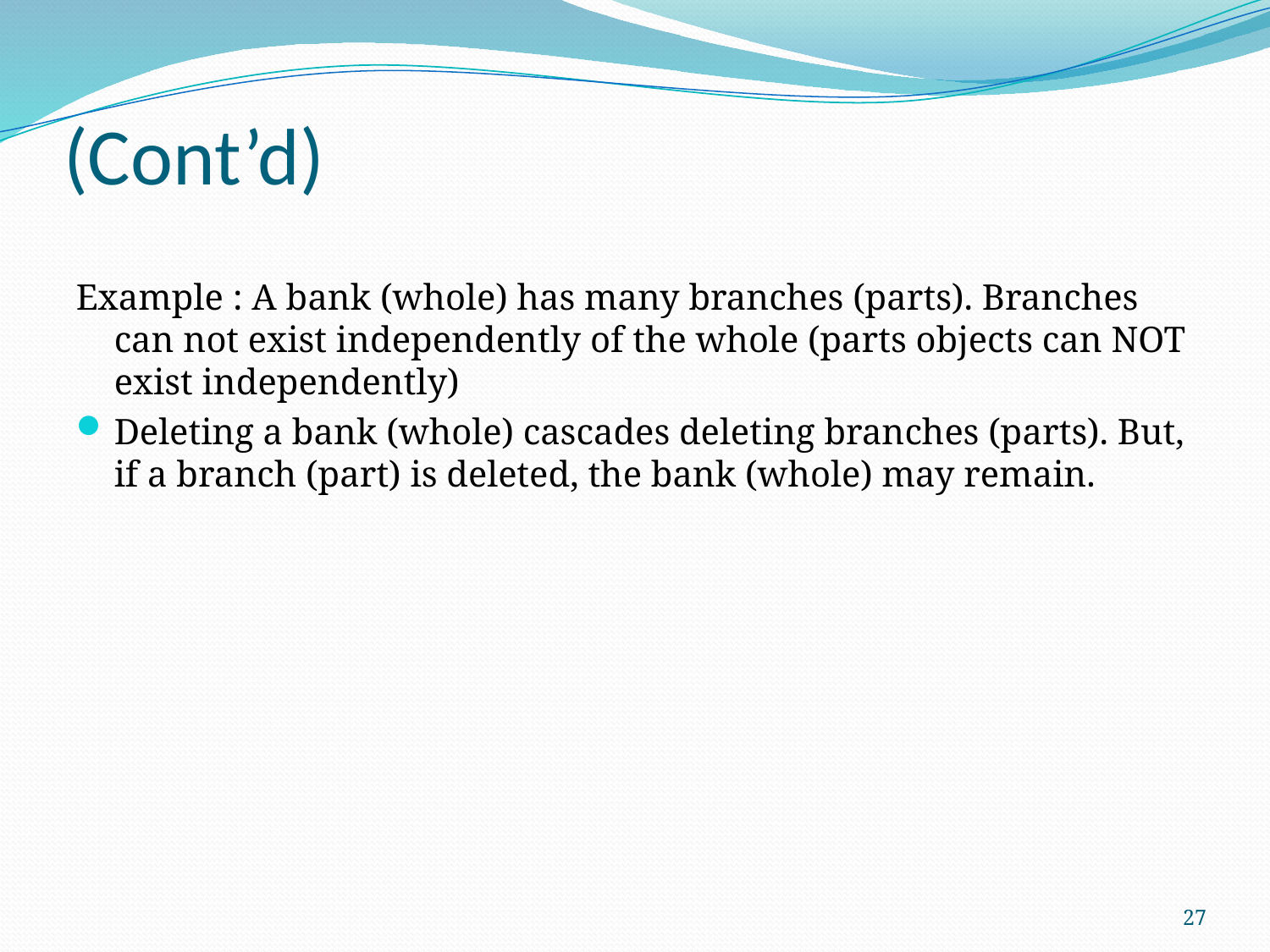

# (Cont’d)
Example : A bank (whole) has many branches (parts). Branches can not exist independently of the whole (parts objects can NOT exist independently)
Deleting a bank (whole) cascades deleting branches (parts). But, if a branch (part) is deleted, the bank (whole) may remain.

27